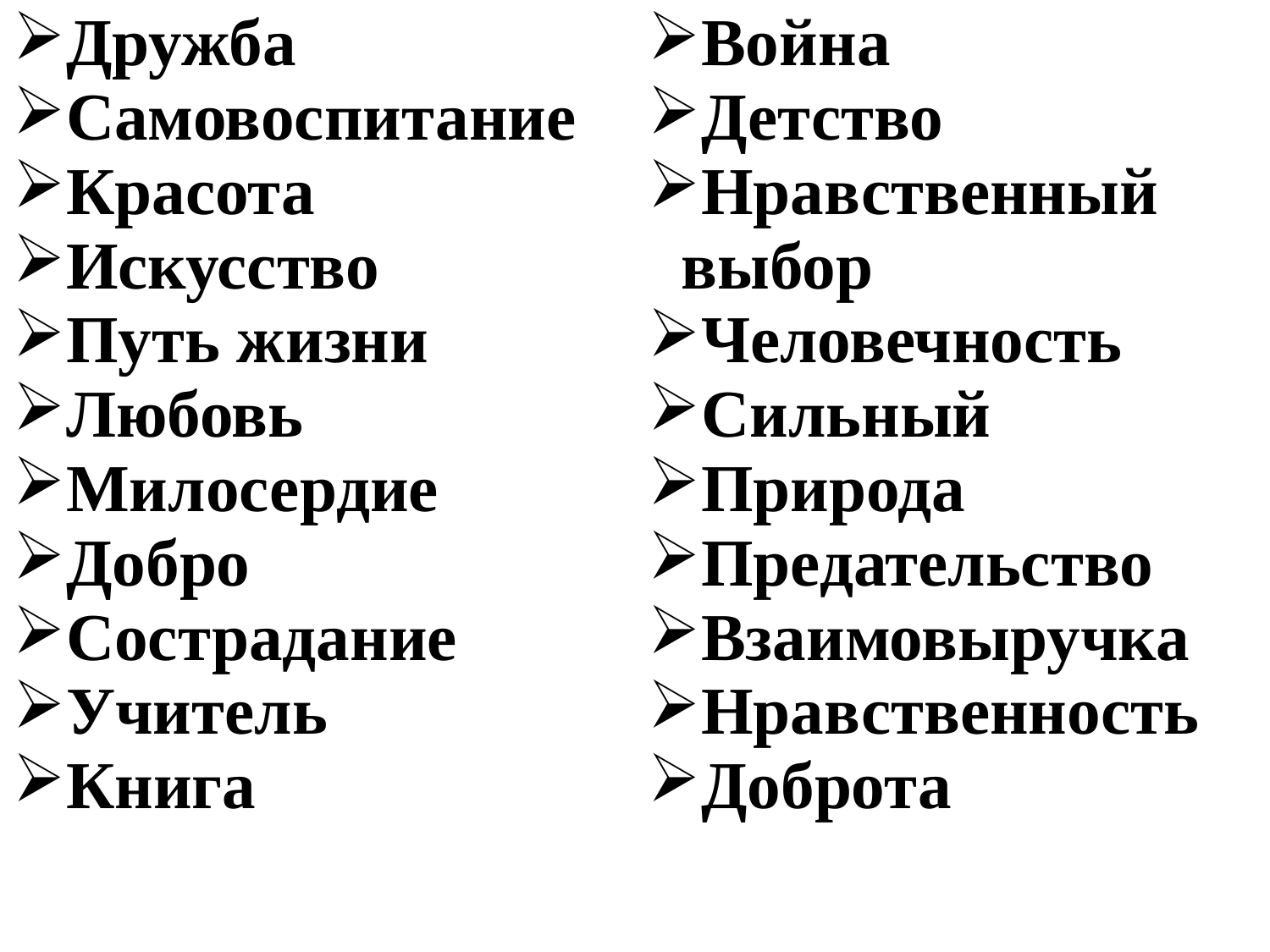

| Дружба Самовоспитание Красота Искусство Путь жизни Любовь Милосердие Добро Сострадание Учитель Книга | Война Детство Нравственный выбор Человечность Сильный Природа Предательство Взаимовыручка Нравственность Доброта |
| --- | --- |